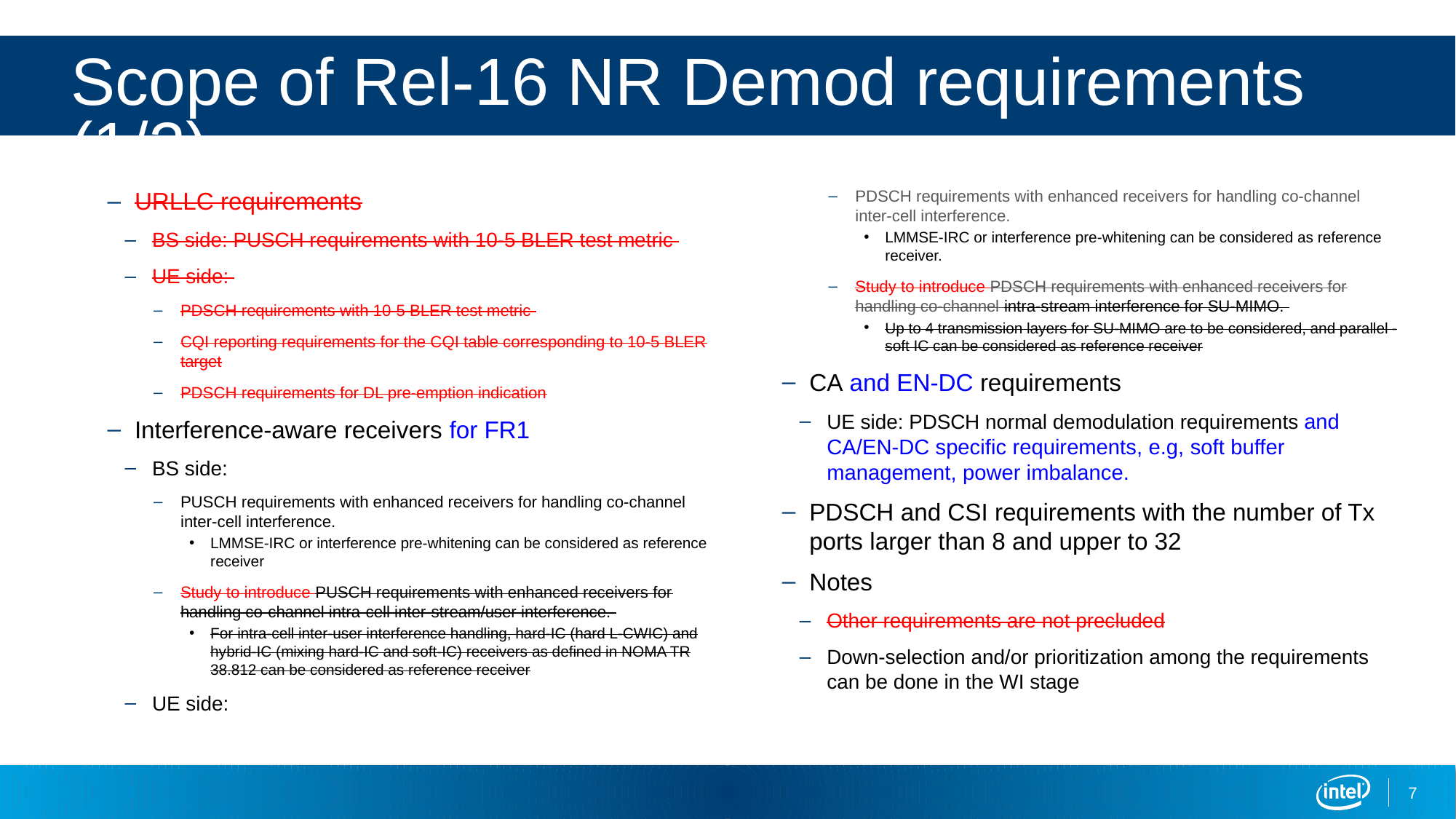

# Scope of Rel-16 NR Demod requirements (1/2)
URLLC requirements
BS side: PUSCH requirements with 10-5 BLER test metric
UE side:
PDSCH requirements with 10-5 BLER test metric
CQI reporting requirements for the CQI table corresponding to 10-5 BLER target
PDSCH requirements for DL pre-emption indication
Interference-aware receivers for FR1
BS side:
PUSCH requirements with enhanced receivers for handling co-channel inter-cell interference.
LMMSE-IRC or interference pre-whitening can be considered as reference receiver
Study to introduce PUSCH requirements with enhanced receivers for handling co-channel intra-cell inter-stream/user interference.
For intra-cell inter-user interference handling, hard-IC (hard L-CWIC) and hybrid-IC (mixing hard-IC and soft-IC) receivers as defined in NOMA TR 38.812 can be considered as reference receiver
UE side:
PDSCH requirements with enhanced receivers for handling co-channel inter-cell interference.
LMMSE-IRC or interference pre-whitening can be considered as reference receiver.
Study to introduce PDSCH requirements with enhanced receivers for handling co-channel intra-stream interference for SU-MIMO.
Up to 4 transmission layers for SU-MIMO are to be considered, and parallel - soft IC can be considered as reference receiver
CA and EN-DC requirements
UE side: PDSCH normal demodulation requirements and CA/EN-DC specific requirements, e.g, soft buffer management, power imbalance.
PDSCH and CSI requirements with the number of Tx ports larger than 8 and upper to 32
Notes
Other requirements are not precluded
Down-selection and/or prioritization among the requirements can be done in the WI stage
7